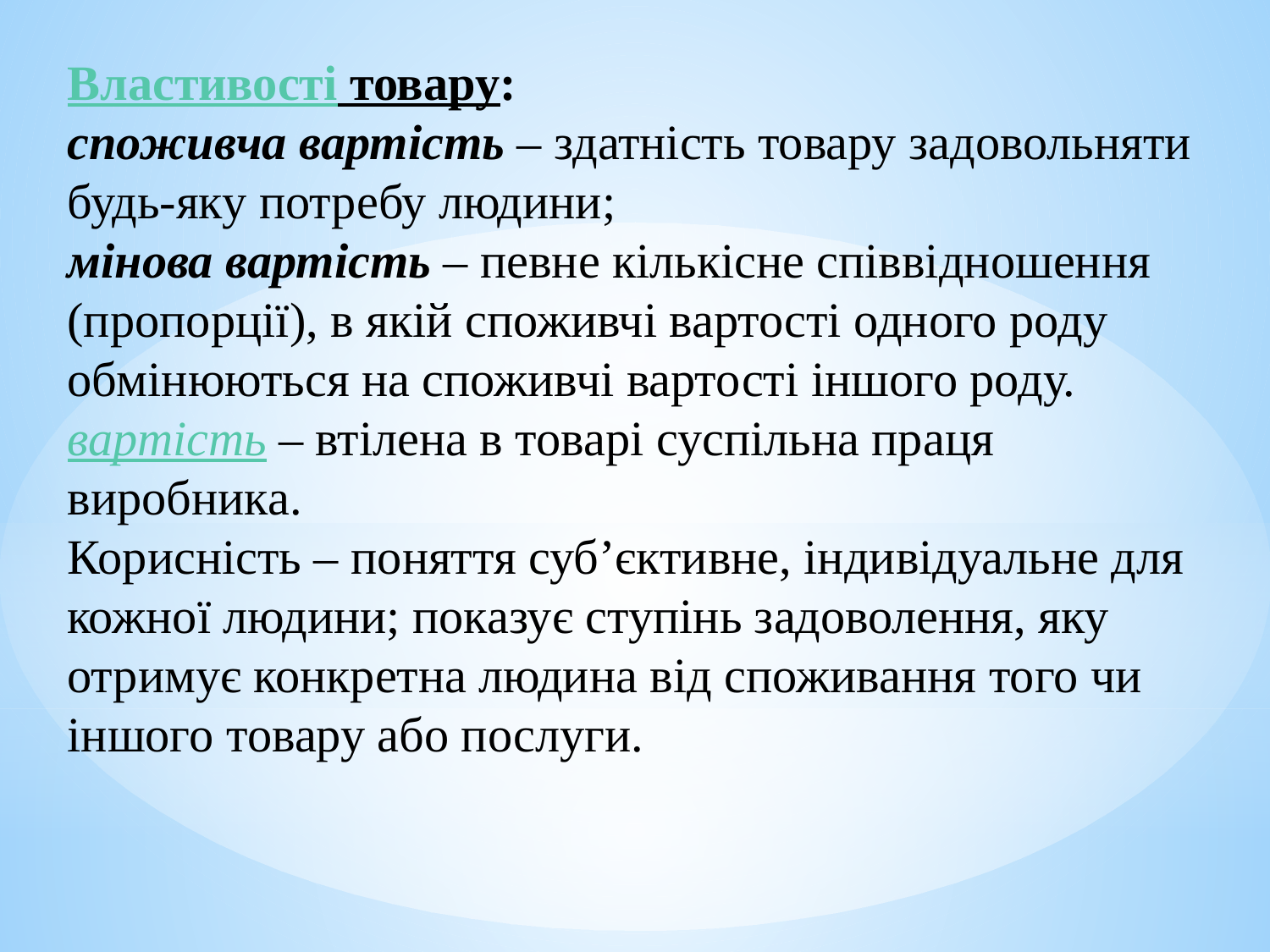

Властивості товару:
споживча вартість – здатність товару задовольняти будь-яку потребу людини;
мінова вартість – певне кількісне співвідношення (пропорції), в якій споживчі вартості одного роду   обмінюються на споживчі вартості іншого роду.
вартість – втілена в товарі суспільна праця виробника.
Корисність – поняття суб’єктивне, індивідуальне для кожної людини; показує ступінь задоволення, яку отримує конкретна людина від споживання того чи іншого товару або послуги.